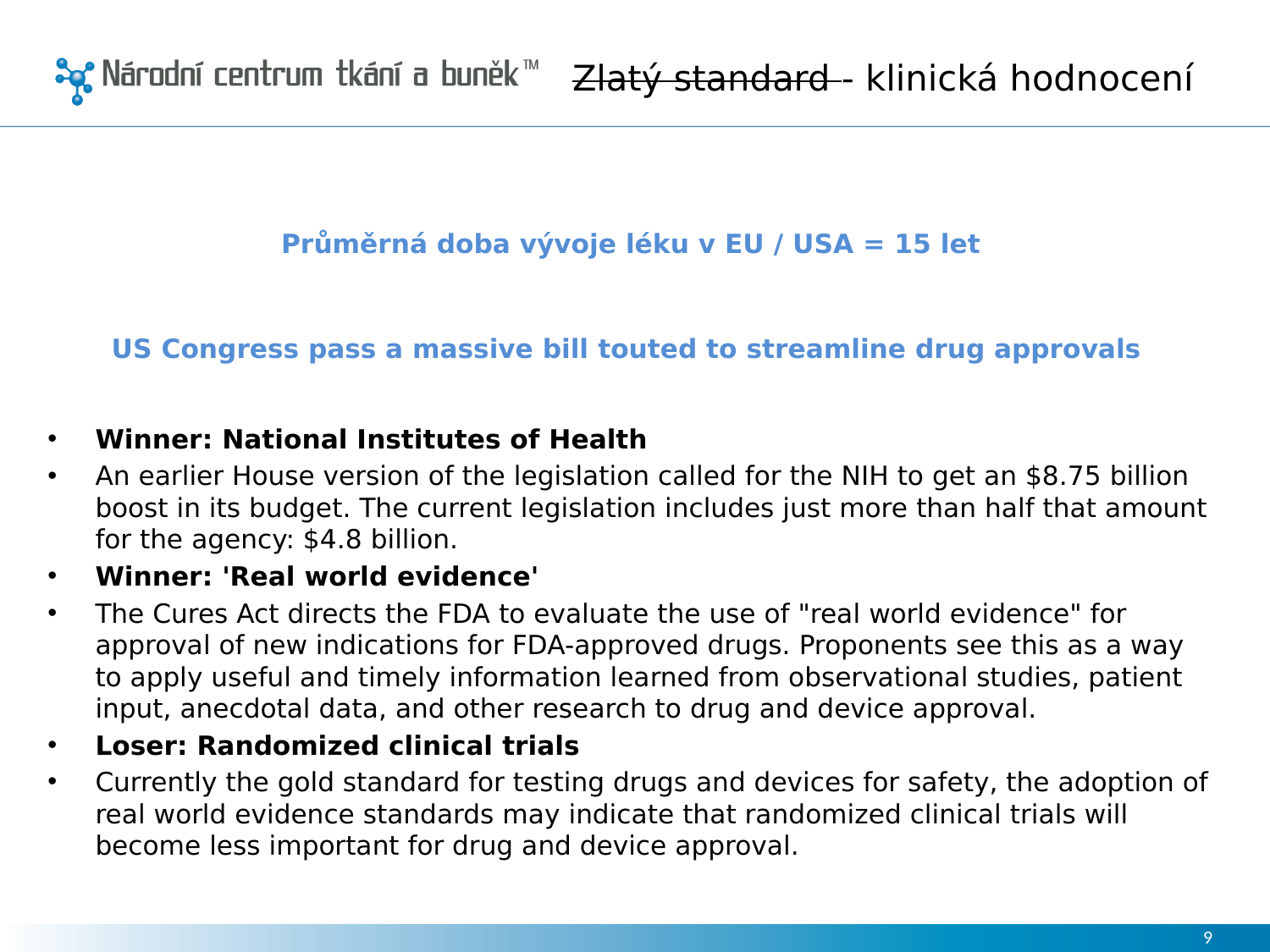

# Zlatý standard - klinická hodnocení

Průměrná doba vývoje léku v EU / USA = 15 let

US Congress pass a massive bill touted to streamline drug approvals

Winner: National Institutes of Health
An earlier House version of the legislation called for the NIH to get an $8.75 billion boost in its budget. The current legislation includes just more than half that amount for the agency: $4.8 billion.
Winner: 'Real world evidence'
The Cures Act directs the FDA to evaluate the use of "real world evidence" for approval of new indications for FDA-approved drugs. Proponents see this as a way to apply useful and timely information learned from observational studies, patient input, anecdotal data, and other research to drug and device approval.
Loser: Randomized clinical trials
Currently the gold standard for testing drugs and devices for safety, the adoption of real world evidence standards may indicate that randomized clinical trials will become less important for drug and device approval.